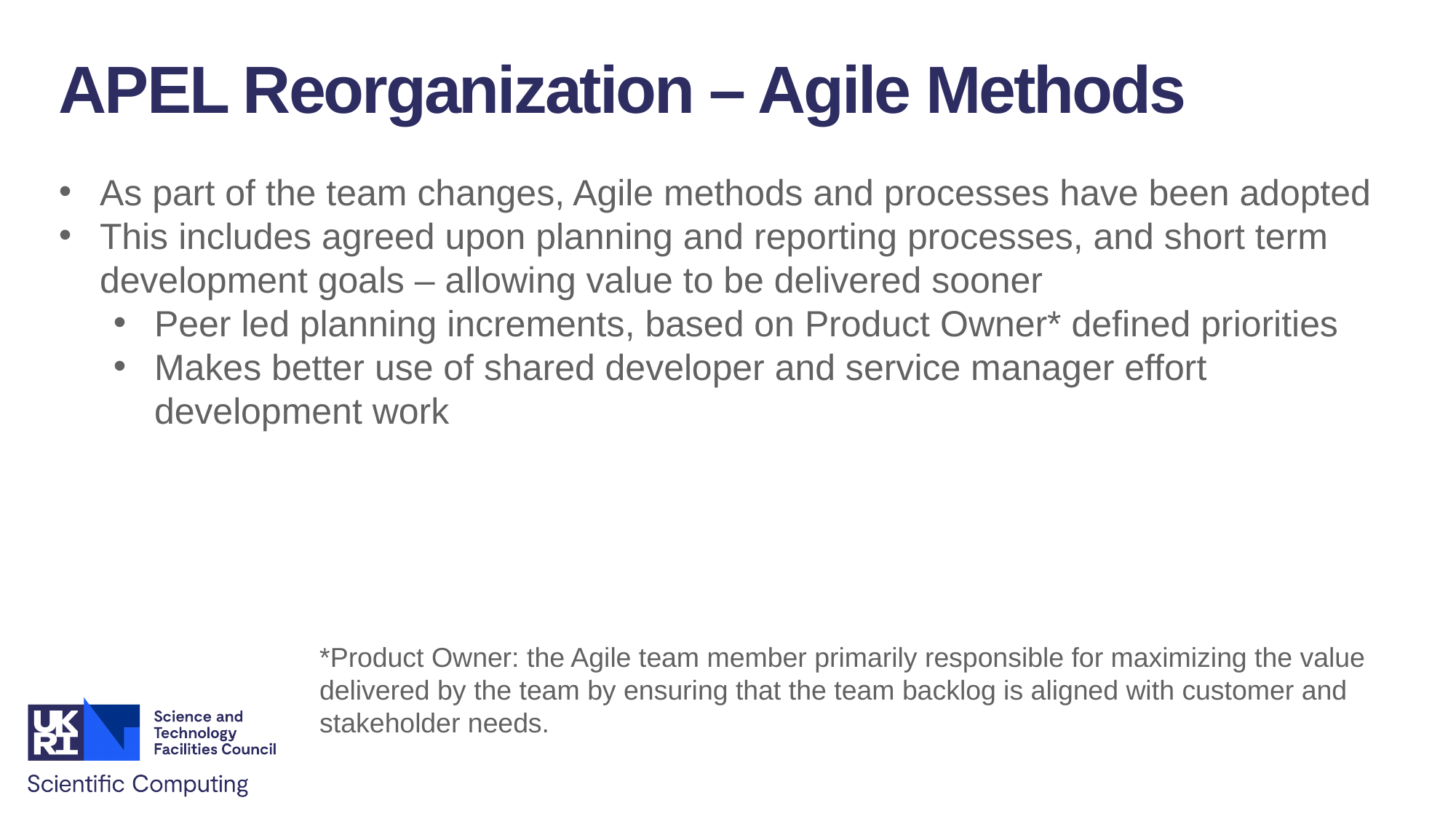

APEL Reorganization – Agile Methods
As part of the team changes, Agile methods and processes have been adopted
This includes agreed upon planning and reporting processes, and short term development goals – allowing value to be delivered sooner
Peer led planning increments, based on Product Owner* defined priorities
Makes better use of shared developer and service manager effort development work
*Product Owner: the Agile team member primarily responsible for maximizing the value delivered by the team by ensuring that the team backlog is aligned with customer and stakeholder needs.